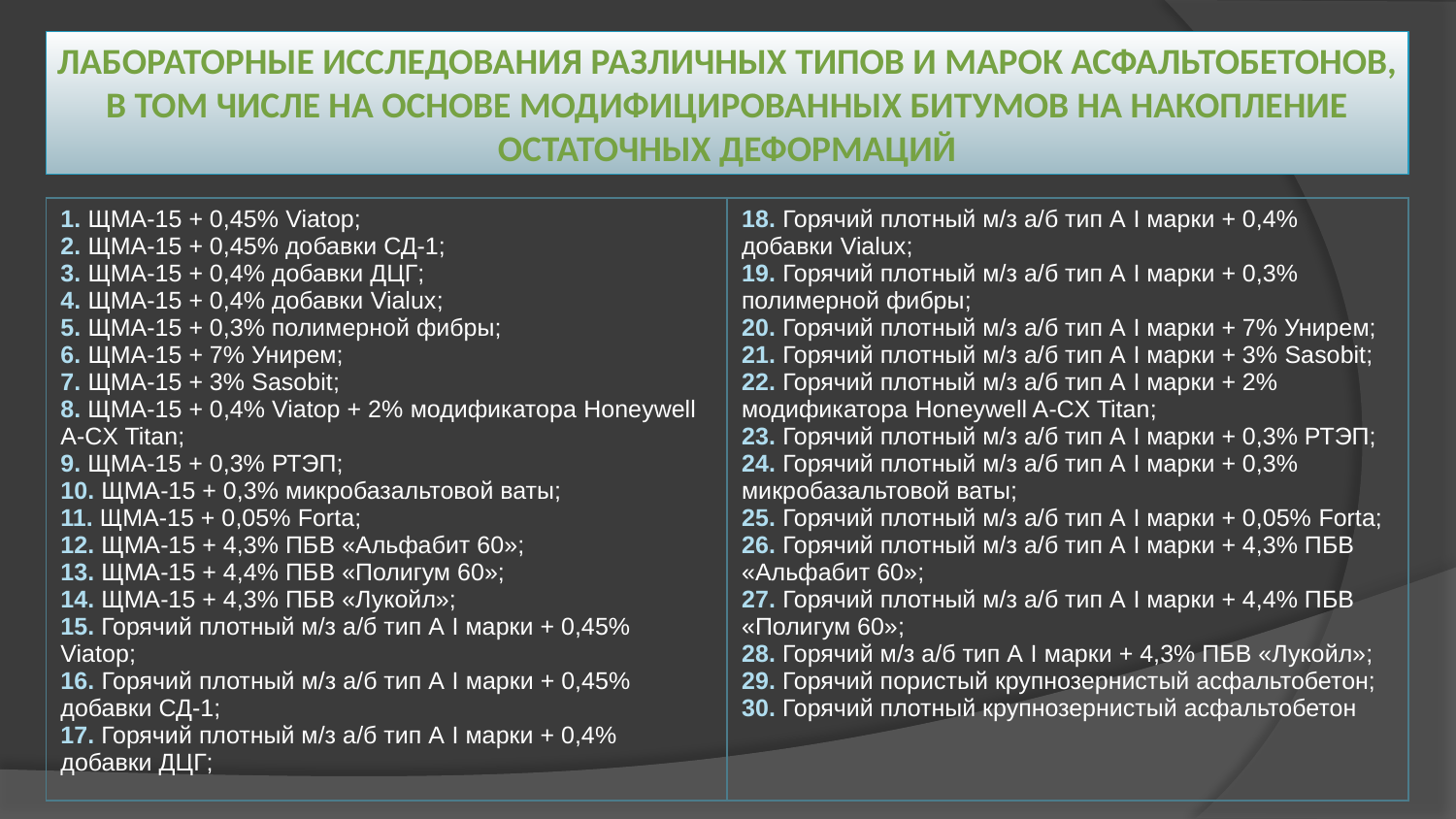

# Лабораторные исследования различных типов и марок асфальтобетонов, в том числе на основе модифицированных битумов на накопление остаточных деформаций
| 1. ЩМА-15 + 0,45% Viatop; 2. ЩМА-15 + 0,45% добавки СД-1; 3. ЩМА-15 + 0,4% добавки ДЦГ; 4. ЩМА-15 + 0,4% добавки Vialux; 5. ЩМА-15 + 0,3% полимерной фибры; 6. ЩМА-15 + 7% Унирем; 7. ЩМА-15 + 3% Sasobit; 8. ЩМА-15 + 0,4% Viatop + 2% модификатора Honeywell A-CX Titan; 9. ЩМА-15 + 0,3% РТЭП; 10. ЩМА-15 + 0,3% микробазальтовой ваты; 11. ЩМА-15 + 0,05% Forta; 12. ЩМА-15 + 4,3% ПБВ «Альфабит 60»; 13. ЩМА-15 + 4,4% ПБВ «Полигум 60»; 14. ЩМА-15 + 4,3% ПБВ «Лукойл»; 15. Горячий плотный м/з а/б тип А I марки + 0,45% Viatop; 16. Горячий плотный м/з а/б тип А I марки + 0,45% добавки СД-1; 17. Горячий плотный м/з а/б тип А I марки + 0,4% добавки ДЦГ; | 18. Горячий плотный м/з а/б тип А I марки + 0,4% добавки Vialux; 19. Горячий плотный м/з а/б тип А I марки + 0,3% полимерной фибры; 20. Горячий плотный м/з а/б тип А I марки + 7% Унирем; 21. Горячий плотный м/з а/б тип А I марки + 3% Sasobit; 22. Горячий плотный м/з а/б тип А I марки + 2% модификатора Honeywell A-CX Titan; 23. Горячий плотный м/з а/б тип А I марки + 0,3% РТЭП; 24. Горячий плотный м/з а/б тип А I марки + 0,3% микробазальтовой ваты; 25. Горячий плотный м/з а/б тип А I марки + 0,05% Forta; 26. Горячий плотный м/з а/б тип А I марки + 4,3% ПБВ «Альфабит 60»; 27. Горячий плотный м/з а/б тип А I марки + 4,4% ПБВ «Полигум 60»; 28. Горячий м/з а/б тип А I марки + 4,3% ПБВ «Лукойл»; 29. Горячий пористый крупнозернистый асфальтобетон; 30. Горячий плотный крупнозернистый асфальтобетон |
| --- | --- |